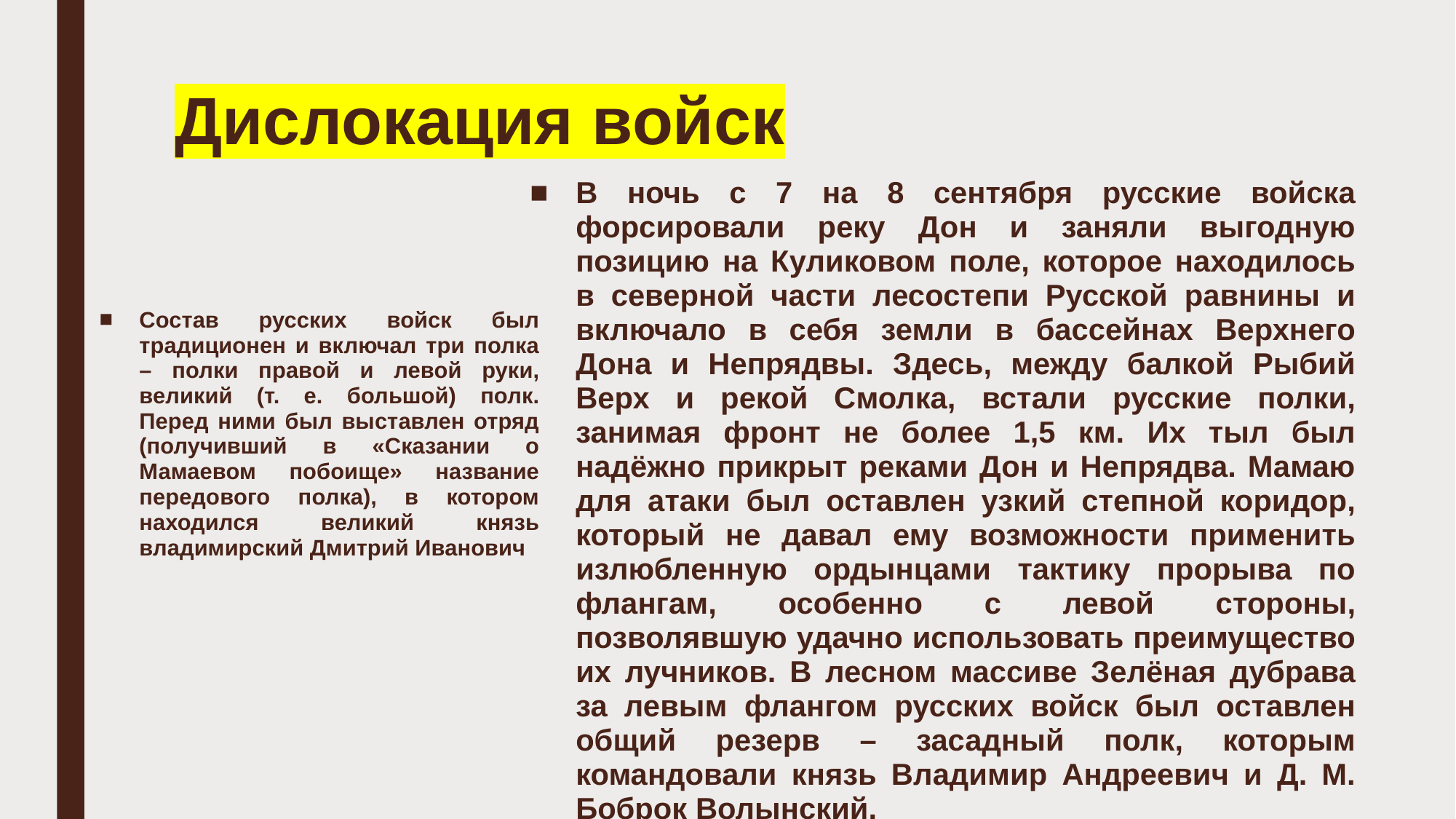

# Дислокация войск
В ночь с 7 на 8 сентября русские войска форсировали реку Дон и заняли выгодную позицию на Куликовом поле, которое находилось в северной части лесостепи Русской равнины и включало в себя земли в бассейнах Верхнего Дона и Непрядвы. Здесь, между балкой Рыбий Верх и рекой Смолка, встали русские полки, занимая фронт не более 1,5 км. Их тыл был надёжно прикрыт реками Дон и Непрядва. Мамаю для атаки был оставлен узкий степной коридор, который не давал ему возможности применить излюбленную ордынцами тактику прорыва по флангам, особенно с левой стороны, позволявшую удачно использовать преимущество их лучников. В лесном массиве Зелёная дубрава за левым флангом русских войск был оставлен общий резерв – засадный полк, которым командовали князь Владимир Андреевич и Д. М. Боброк Волынский.
Состав русских войск был традиционен и включал три полка – полки правой и левой руки, великий (т. е. большой) полк. Перед ними был выставлен отряд (получивший в «Сказании о Мамаевом побоище» название передового полка), в котором находился великий князь владимирский Дмитрий Иванович